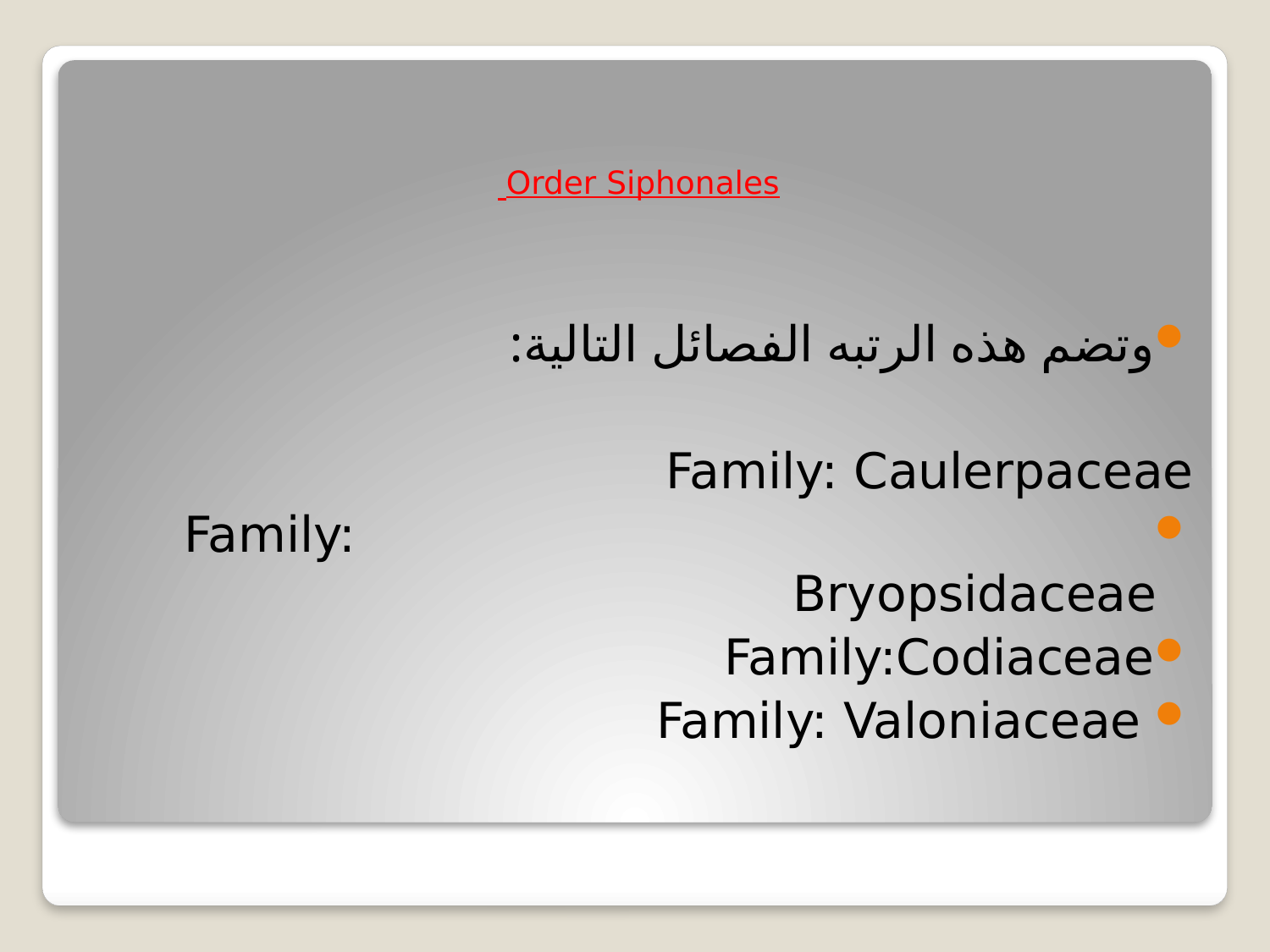

Order Siphonales

وتضم هذه الرتبه الفصائل التالية:

Family: Caulerpaceae
                                                   		   Family: Bryopsidaceae
Family:Codiaceae
 Family: Valoniaceae